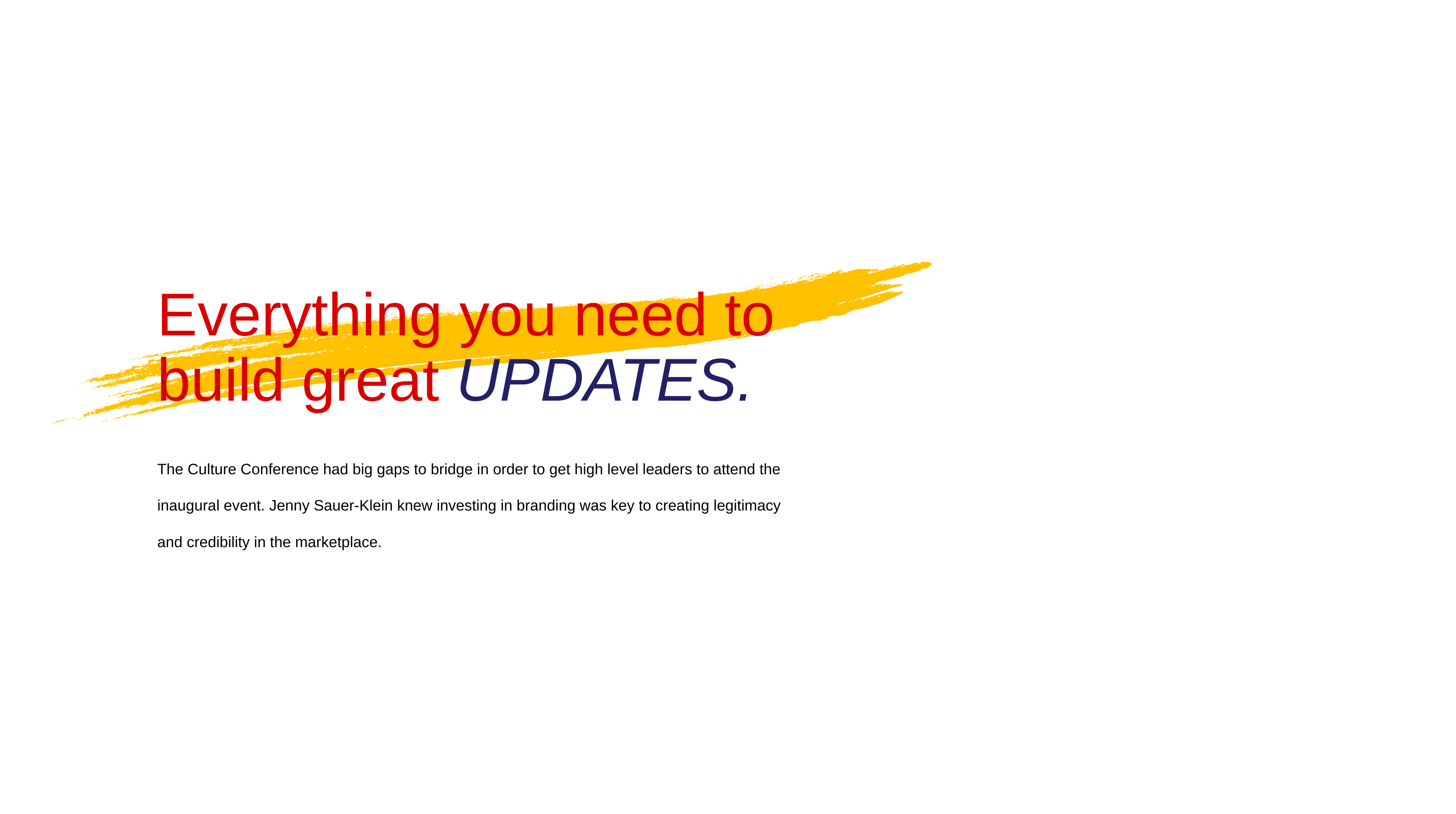

Everything you need to build great UPDATES.

The Culture Conference had big gaps to bridge in order to get high level leaders to attend the inaugural event. Jenny Sauer-Klein knew investing in branding was key to creating legitimacy and credibility in the marketplace.